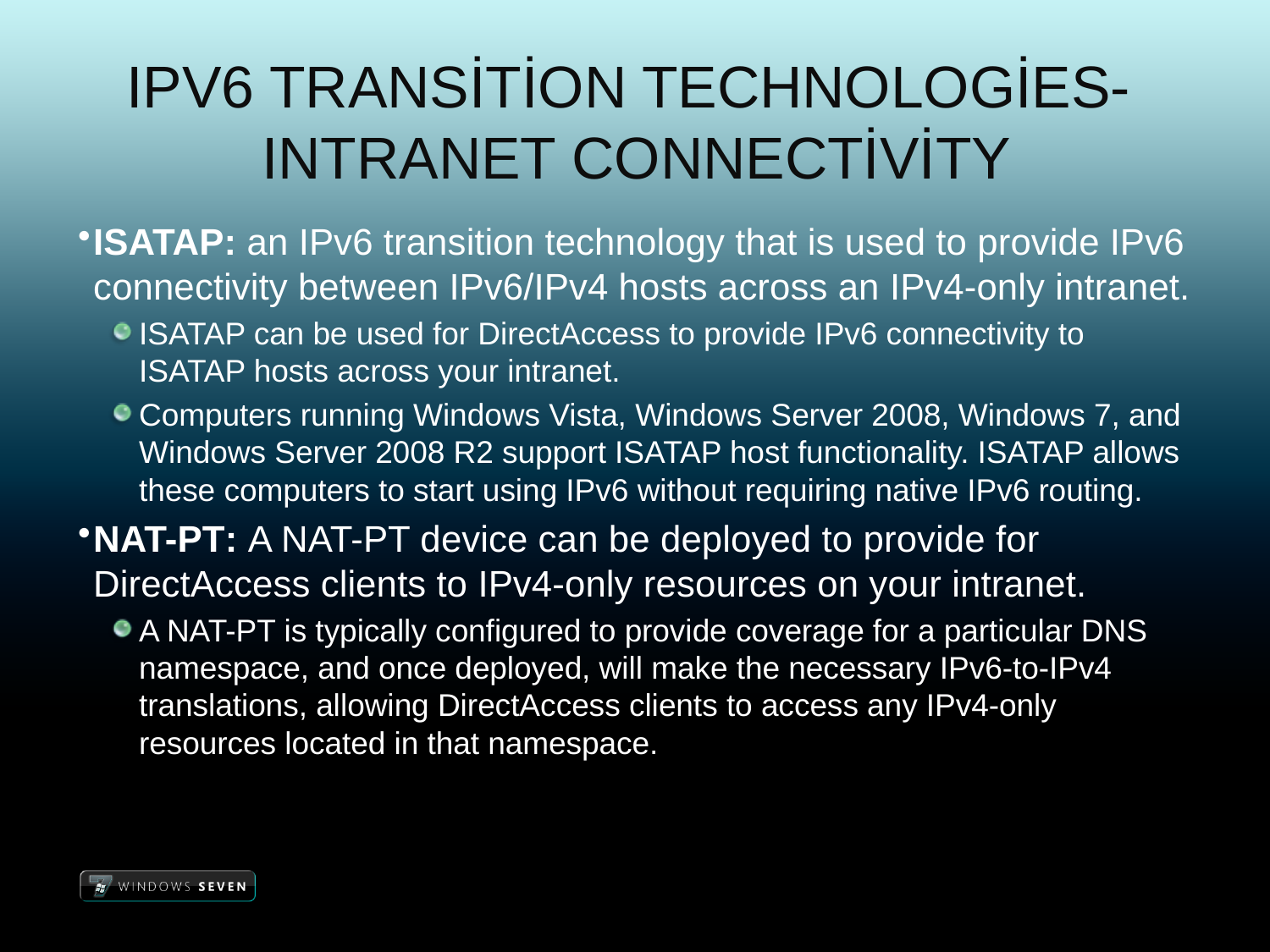

# IPv6 Transition Technologies- Intranet Connectivity
ISATAP: an IPv6 transition technology that is used to provide IPv6 connectivity between IPv6/IPv4 hosts across an IPv4-only intranet.
ISATAP can be used for DirectAccess to provide IPv6 connectivity to ISATAP hosts across your intranet.
Computers running Windows Vista, Windows Server 2008, Windows 7, and Windows Server 2008 R2 support ISATAP host functionality. ISATAP allows these computers to start using IPv6 without requiring native IPv6 routing.
NAT-PT: A NAT-PT device can be deployed to provide for DirectAccess clients to IPv4-only resources on your intranet.
A NAT-PT is typically configured to provide coverage for a particular DNS namespace, and once deployed, will make the necessary IPv6-to-IPv4 translations, allowing DirectAccess clients to access any IPv4-only resources located in that namespace.